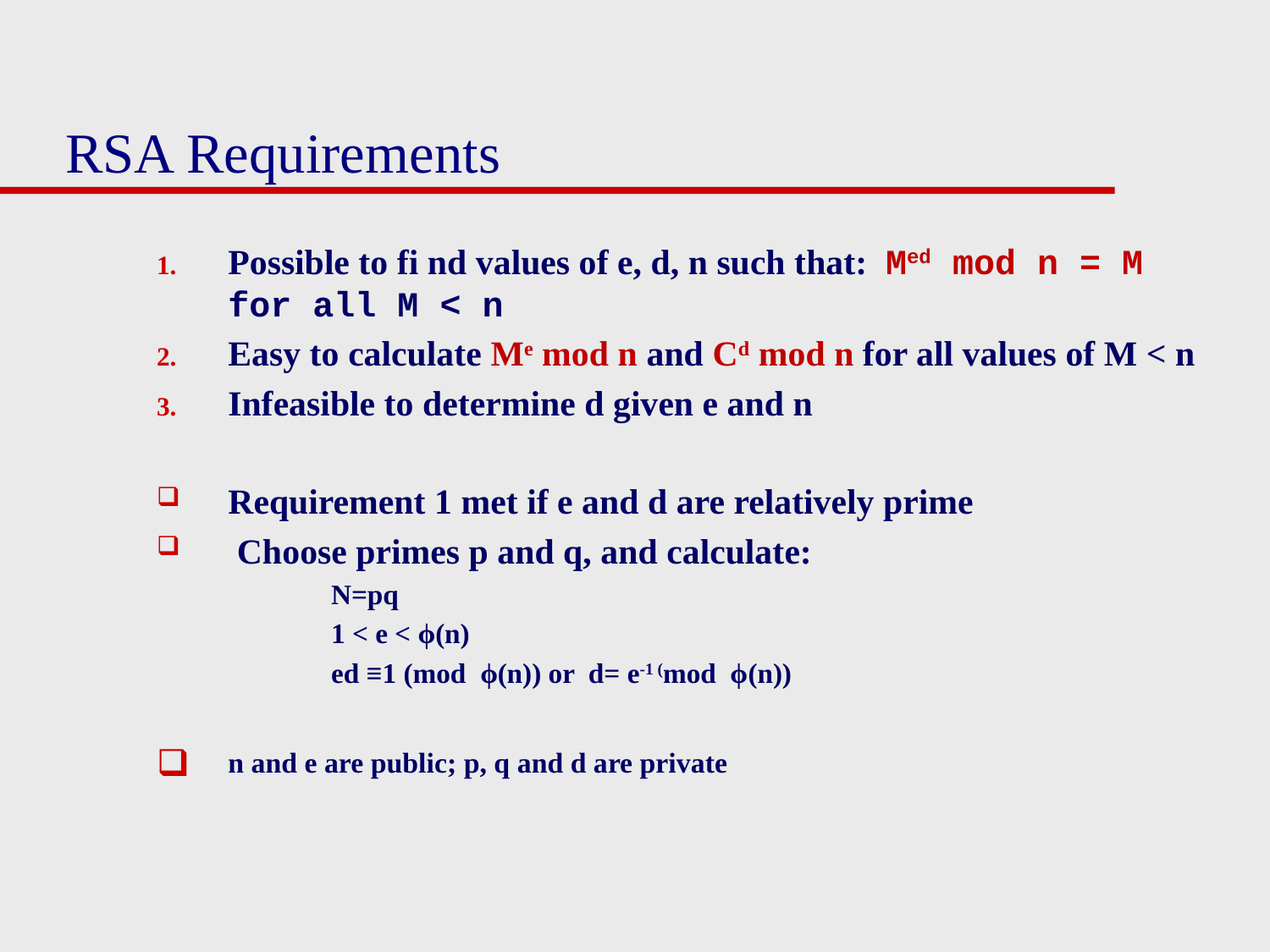

# RSA Requirements
Possible to fi nd values of e, d, n such that:  Med mod n = M   for all M < n
Easy to calculate Me mod n and Cd mod n for all values of M < n
Infeasible to determine d given e and n

Requirement 1 met if e and d are relatively prime
 Choose primes p and q, and calculate:
N=pq
1 < e < ϕ(n)
ed ≡1 (mod  ϕ(n)) or  d= e-1 (mod  ϕ(n))

n and e are public; p, q and d are private